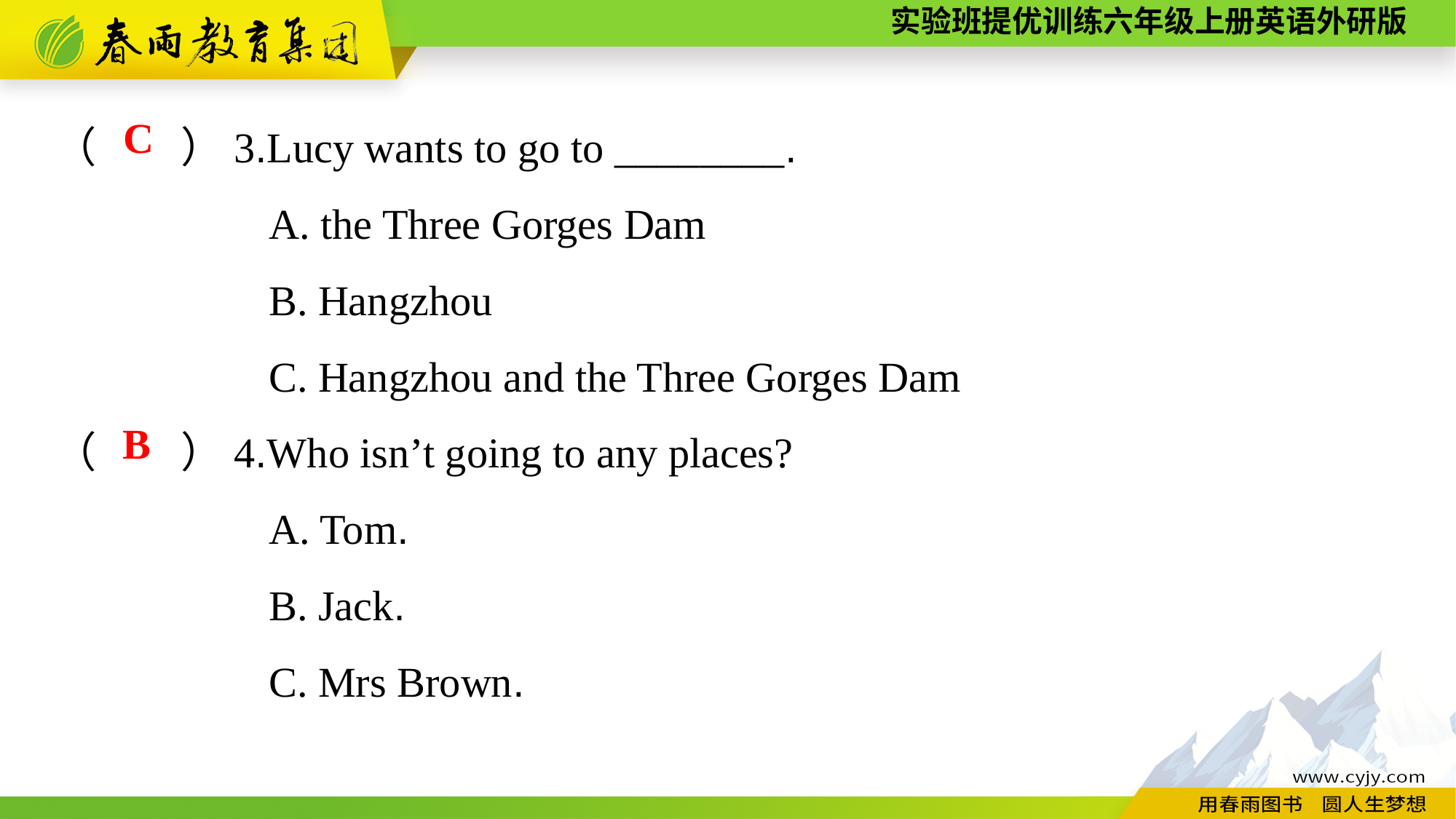

（　　）3.Lucy wants to go to ________.
A. the Three Gorges Dam
B. Hangzhou
C. Hangzhou and the Three Gorges Dam
（　　）4.Who isn’t going to any places?
A. Tom.
B. Jack.
C. Mrs Brown.
C
B